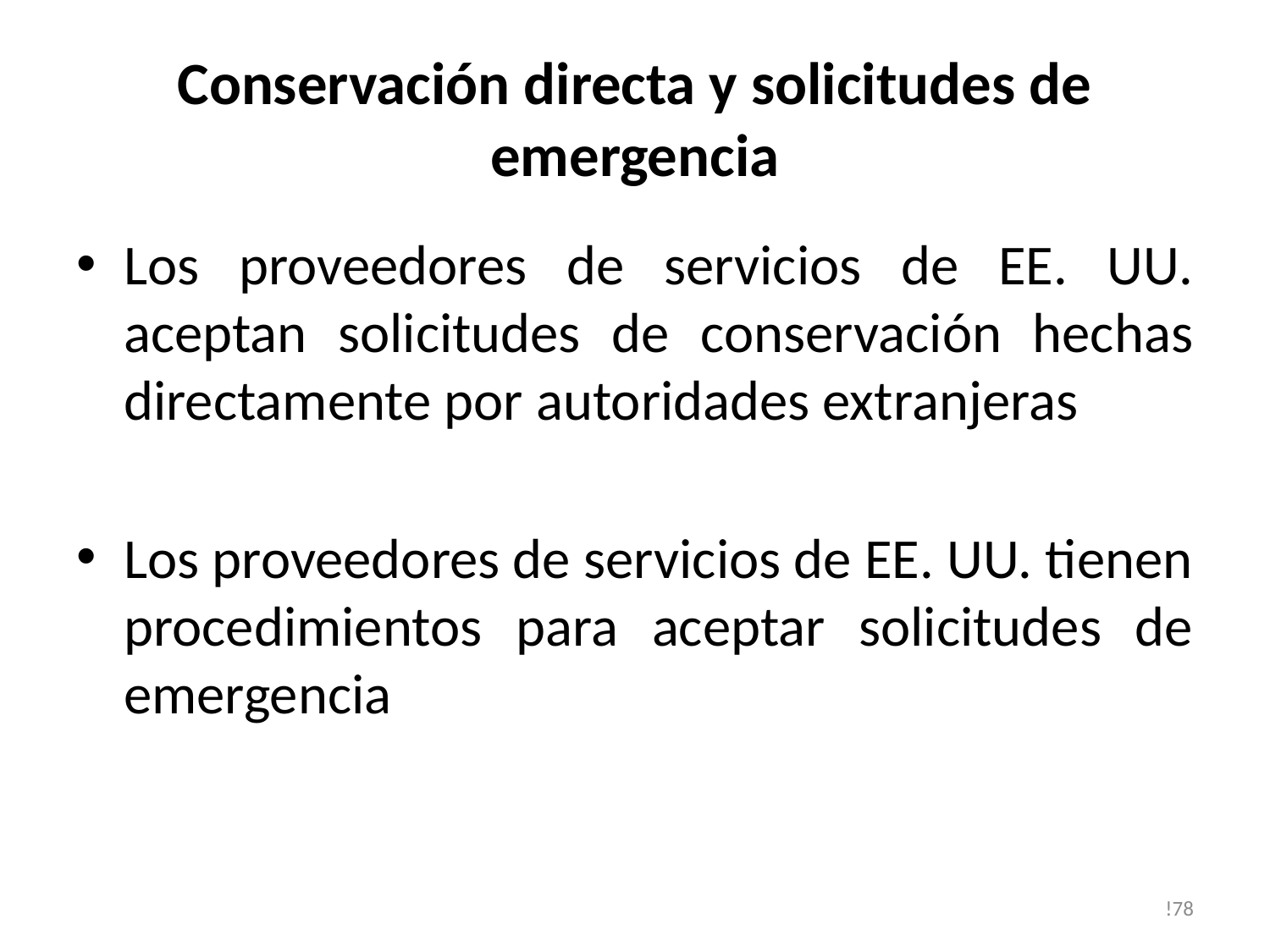

# Conservación directa y solicitudes de emergencia
Los proveedores de servicios de EE. UU. aceptan solicitudes de conservación hechas directamente por autoridades extranjeras

Los proveedores de servicios de EE. UU. tienen procedimientos para aceptar solicitudes de emergencia
!78